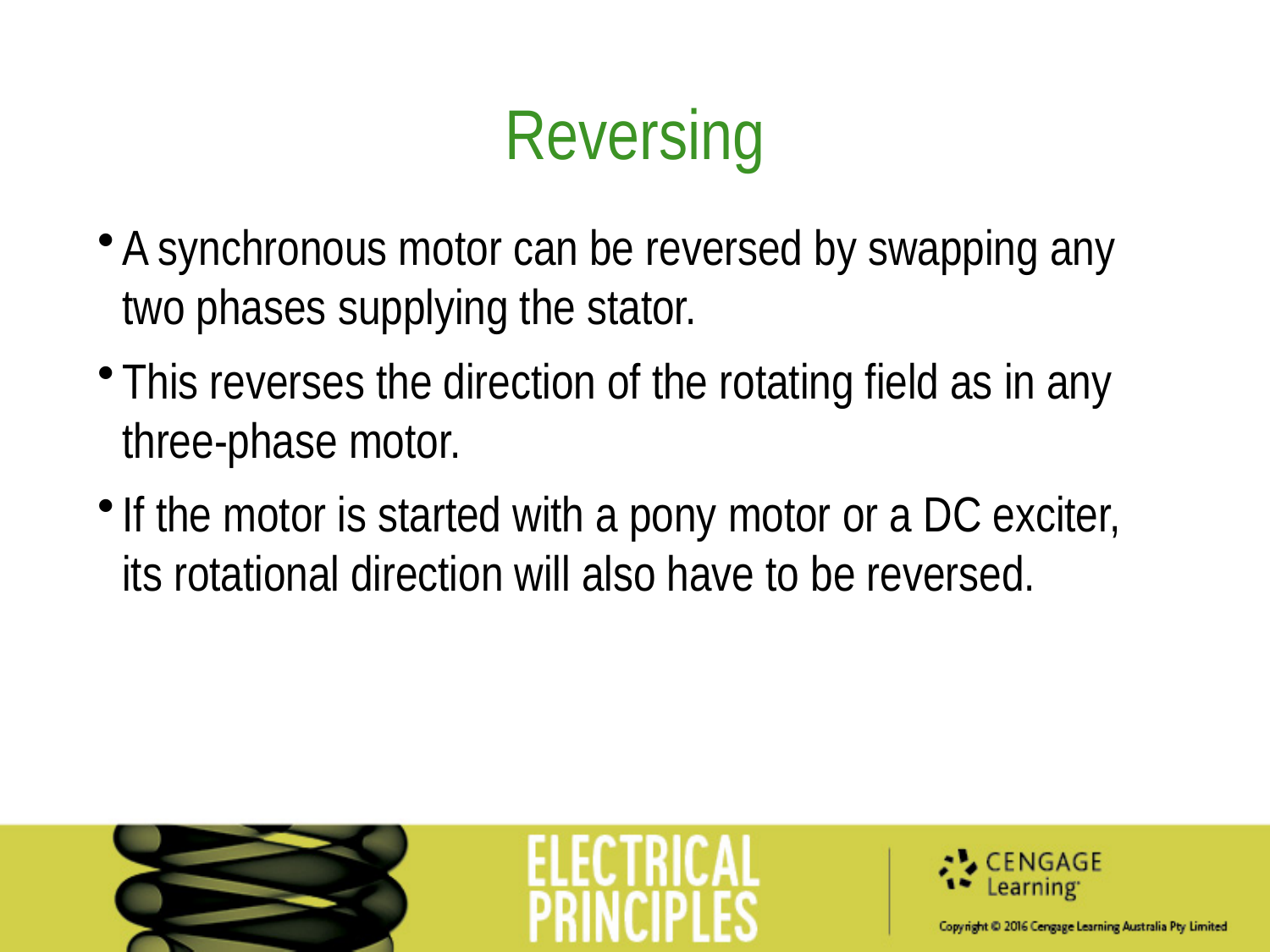

Reversing

A synchronous motor can be reversed by swapping any two phases supplying the stator.
This reverses the direction of the rotating field as in any three-phase motor.
If the motor is started with a pony motor or a DC exciter, its rotational direction will also have to be reversed.